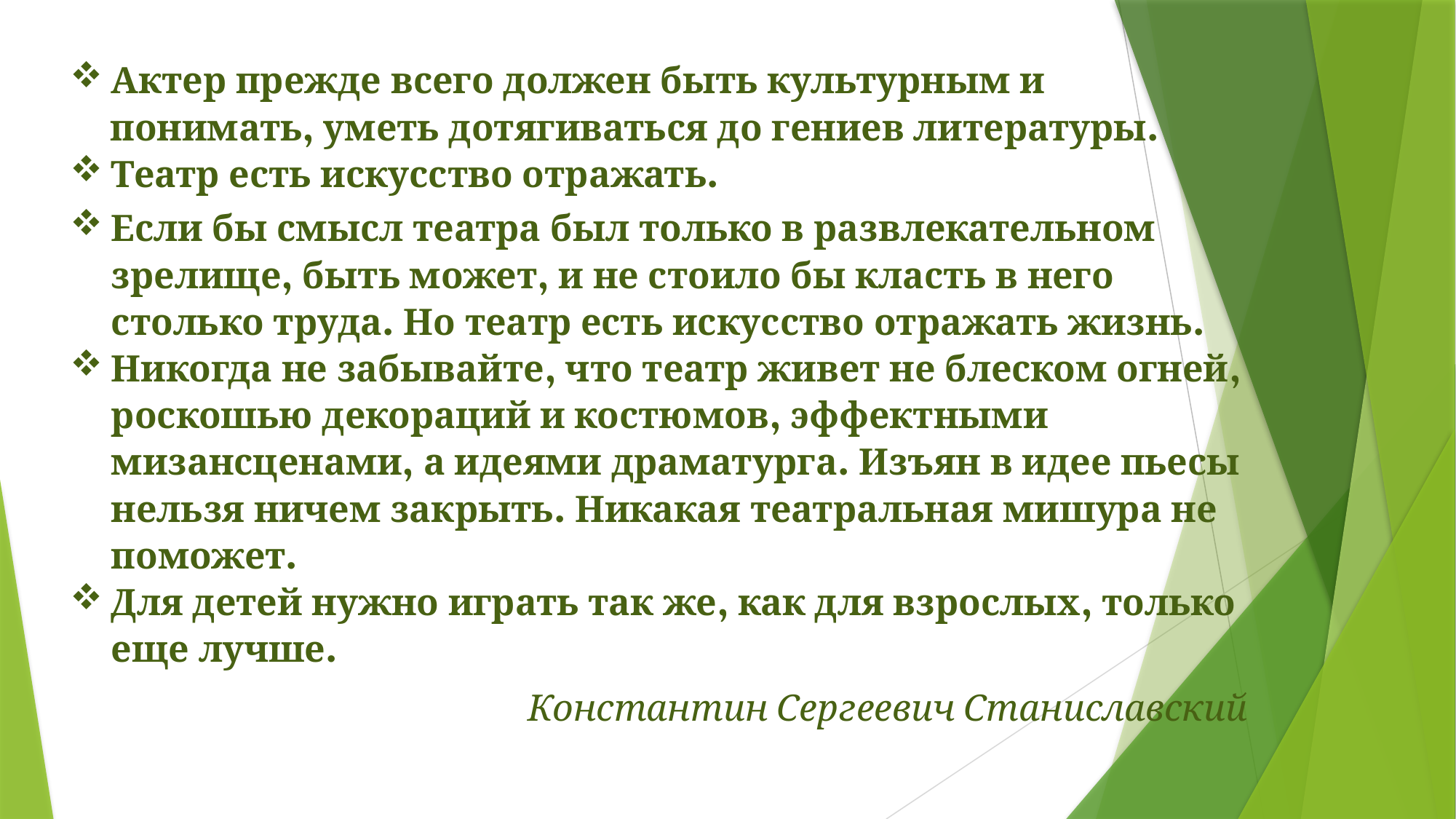

Актер прежде всего должен быть культурным и
  понимать, уметь дотягиваться до гениев литературы.
Театр есть искусство отражать.
Если бы смысл театра был только в развлекательном зрелище, быть может, и не стоило бы класть в него столько труда. Но театр есть искусство отражать жизнь.
Никогда не забывайте, что театр живет не блеском огней, роскошью декораций и костюмов, эффектными мизансценами, а идеями драматурга. Изъян в идее пьесы нельзя ничем закрыть. Никакая театральная мишура не поможет.
Для детей нужно играть так же, как для взрослых, только еще лучше.
Константин Сергеевич Станиславский